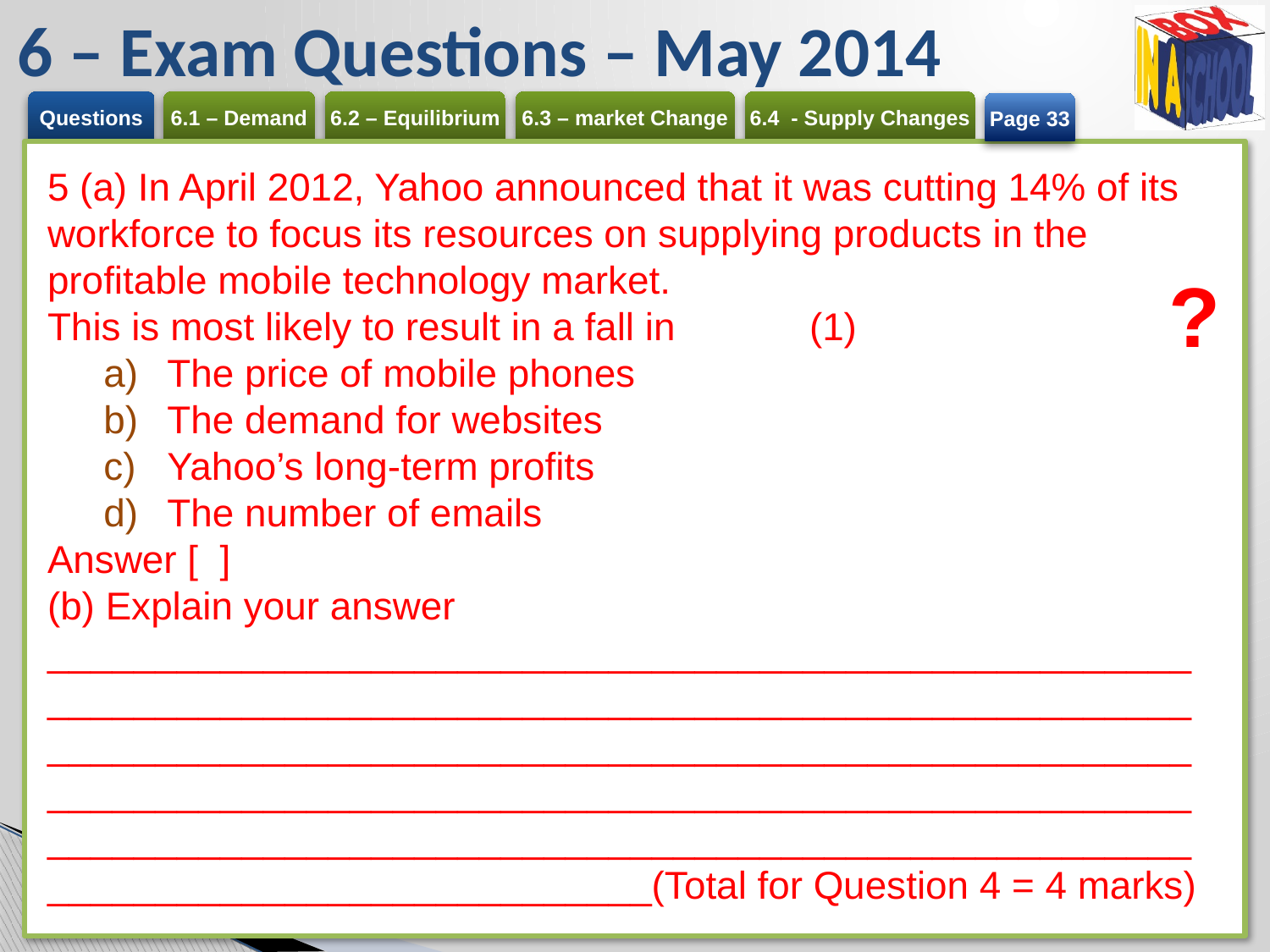

# 6 – Exam Questions – May 2014
Page 33
5 (a) In April 2012, Yahoo announced that it was cutting 14% of its workforce to focus its resources on supplying products in the profitable mobile technology market.
This is most likely to result in a fall in		(1)
The price of mobile phones
The demand for websites
Yahoo’s long-term profits
The number of emails
Answer [  ]
(b) Explain your answer
_____________________________________________________________________________________________________________________________________________________________________________________________________________________________________________________________________________________________________(Total for Question 4 = 4 marks)
?